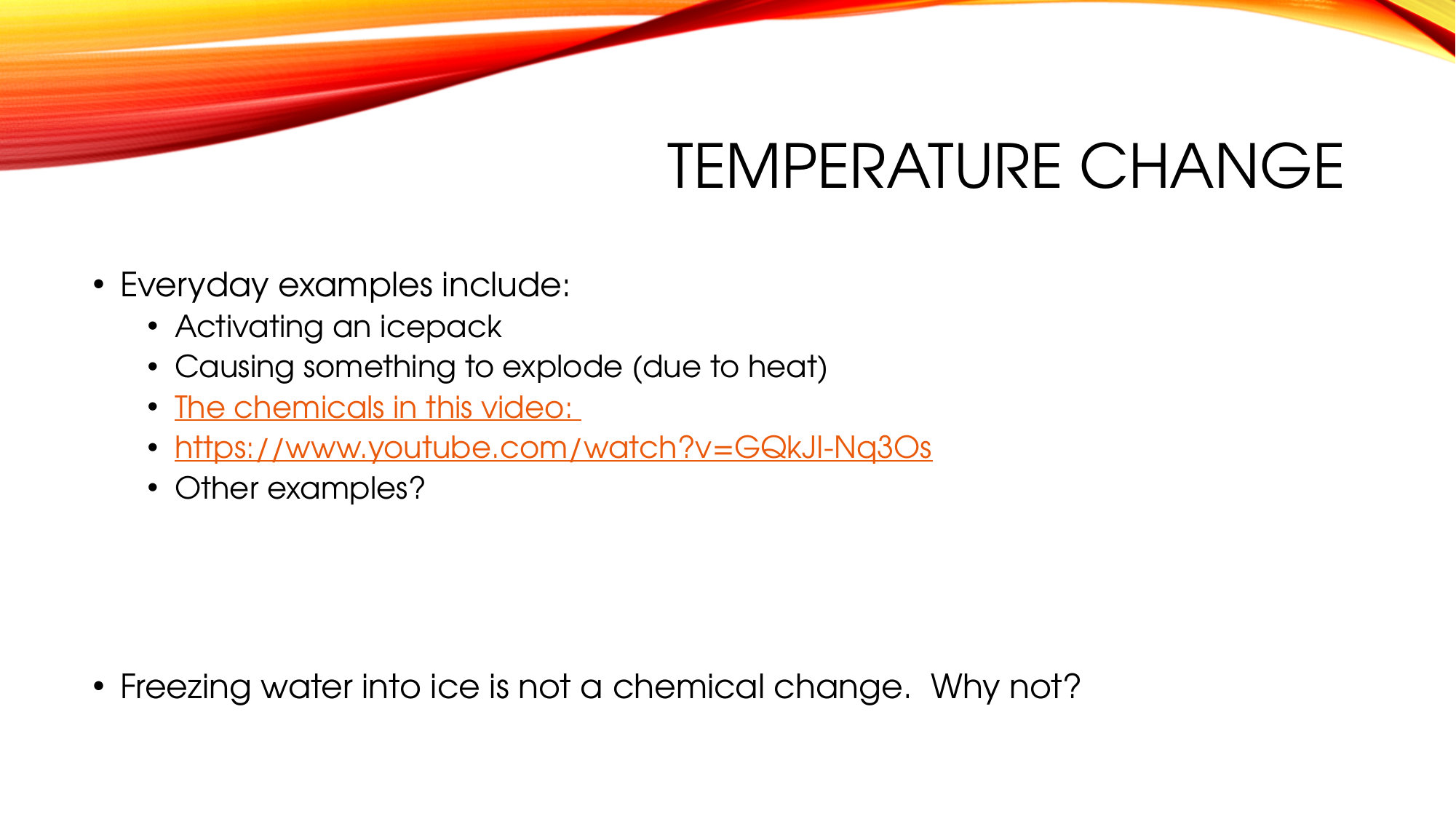

# Temperature Change
Everyday examples include:
Activating an icepack
Causing something to explode (due to heat)
The chemicals in this video:
https://www.youtube.com/watch?v=GQkJI-Nq3Os
Other examples?

Freezing water into ice is not a chemical change.  Why not?